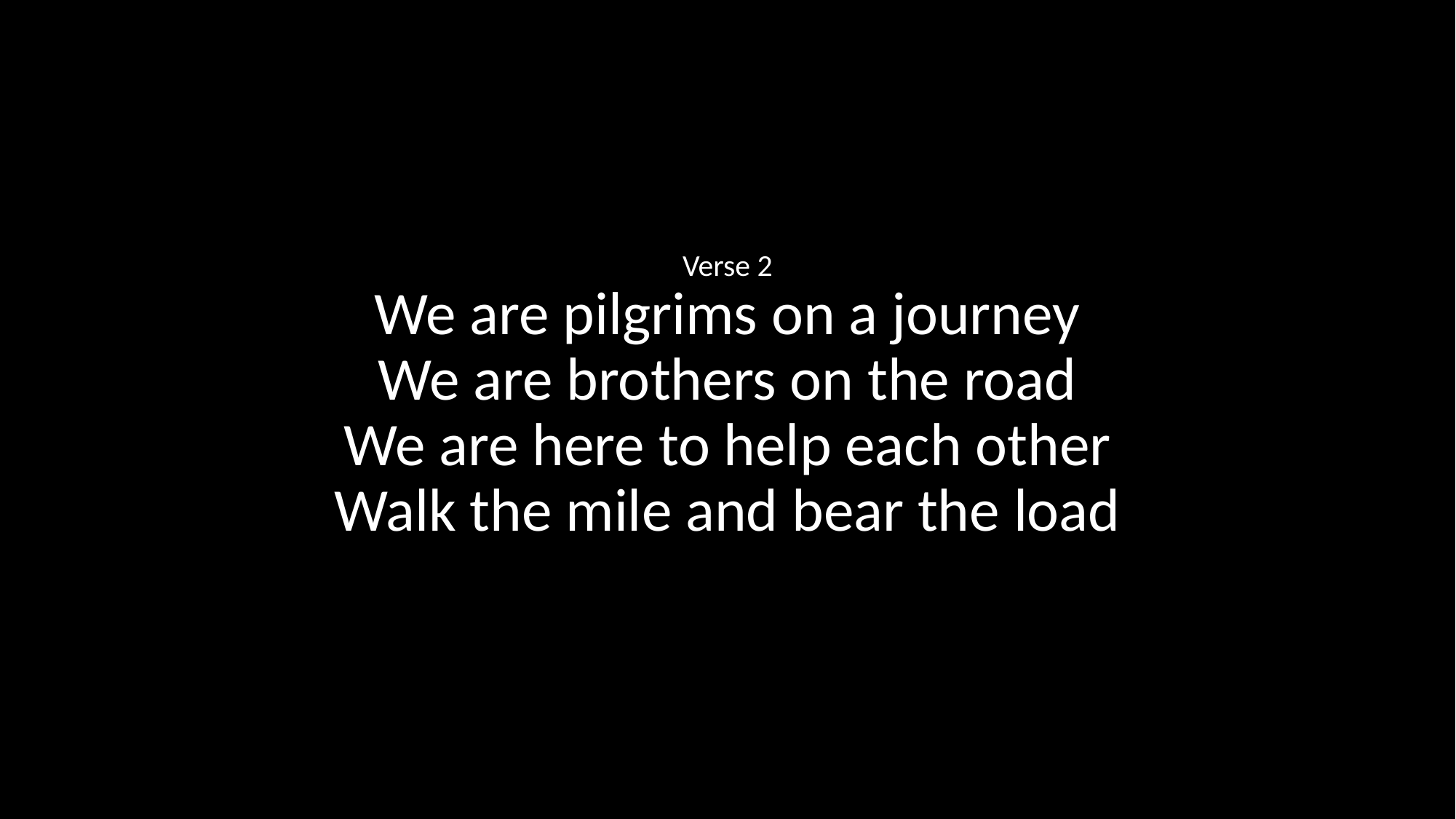

Verse 2
We are pilgrims on a journey
We are brothers on the road
We are here to help each other
Walk the mile and bear the load